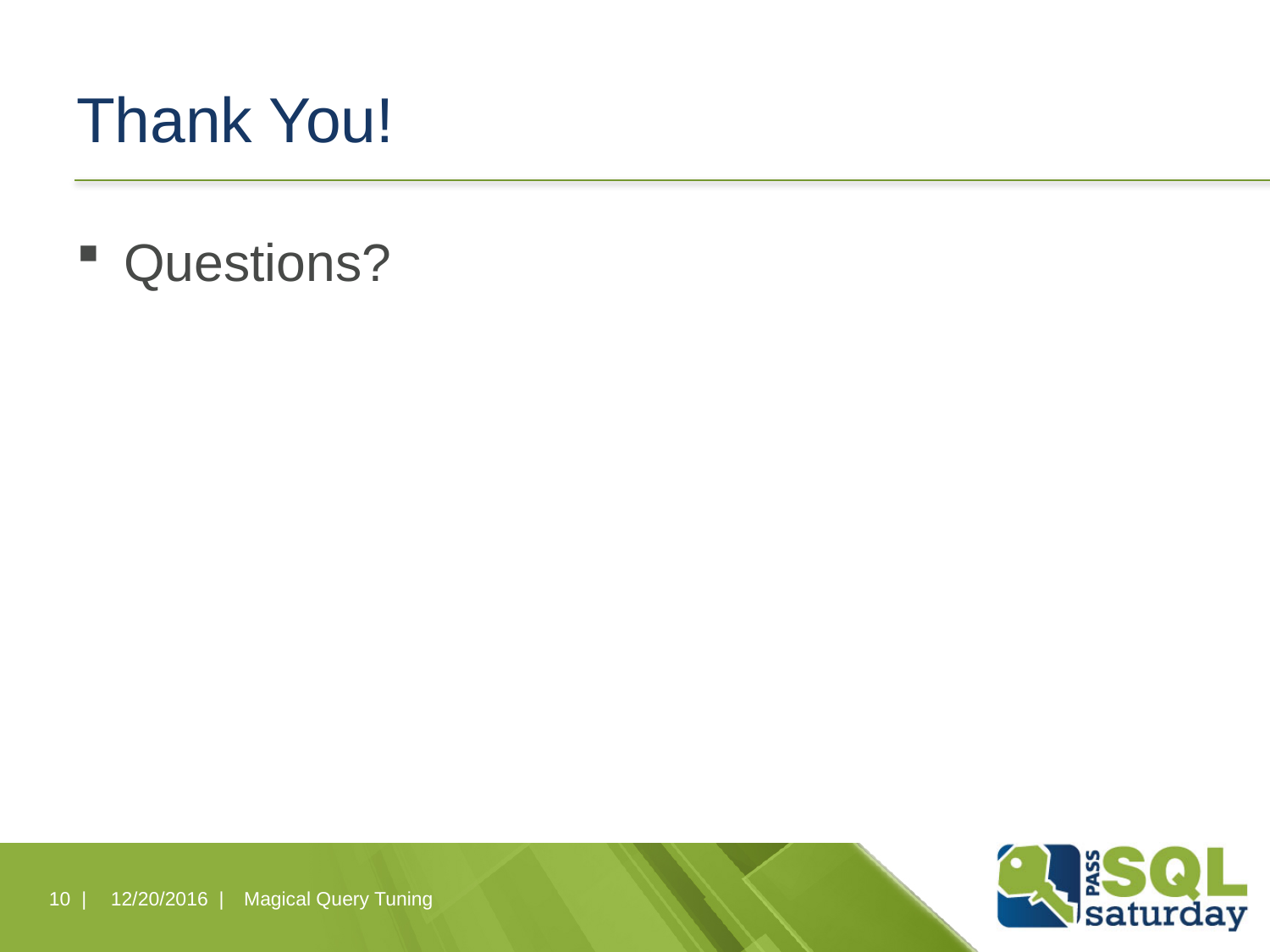

# Thank You!
Questions?
10  |
12/20/2016  |
Magical Query Tuning